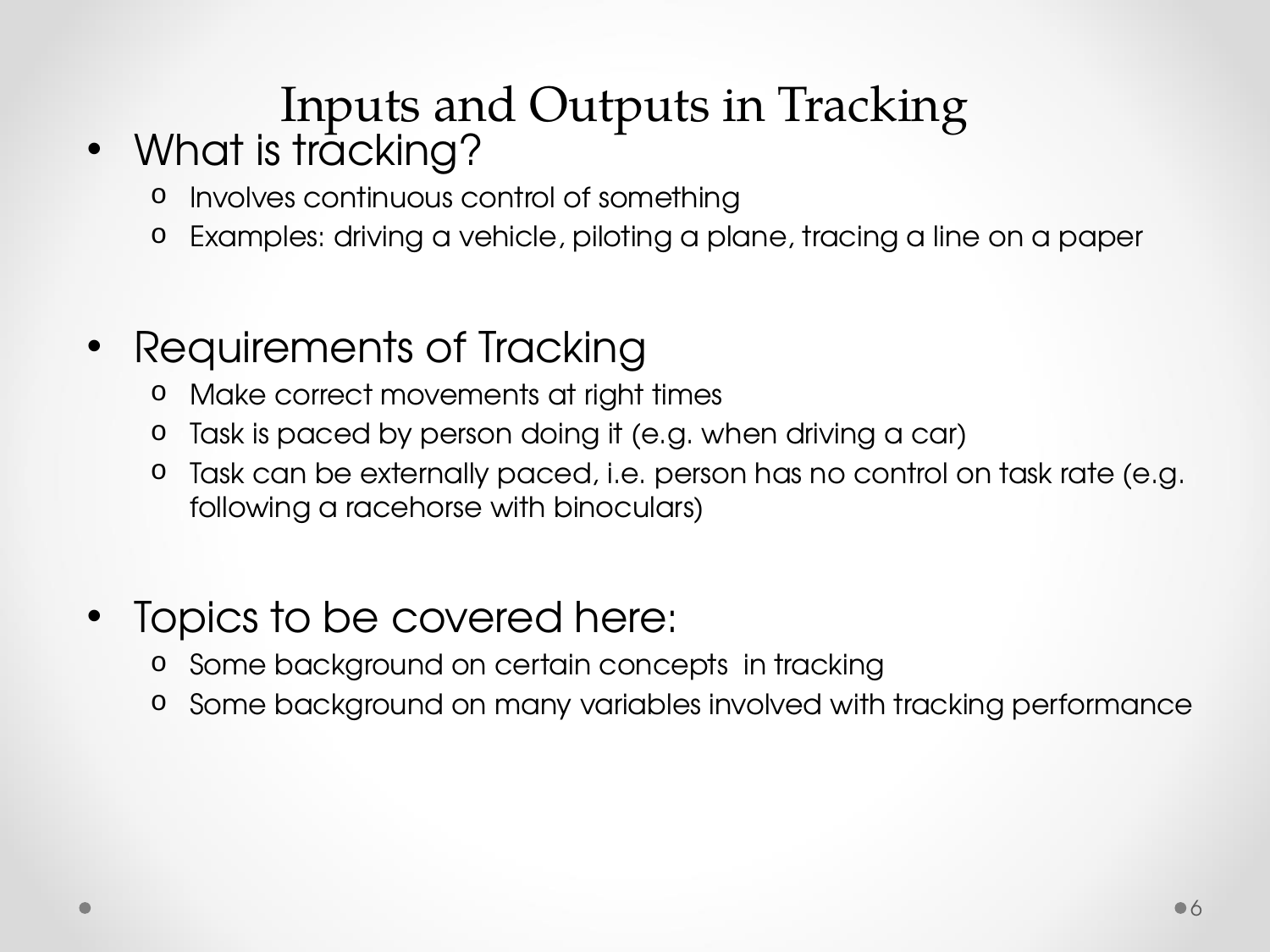

# Inputs and Outputs in Tracking

What is tracking?
Involves continuous control of something
Examples: driving a vehicle, piloting a plane, tracing a line on a paper

Requirements of Tracking
Make correct movements at right times
Task is paced by person doing it (e.g. when driving a car)
Task can be externally paced, i.e. person has no control on task rate (e.g. following a racehorse with binoculars)

Topics to be covered here:
Some background on certain concepts  in tracking
Some background on many variables involved with tracking performance
6